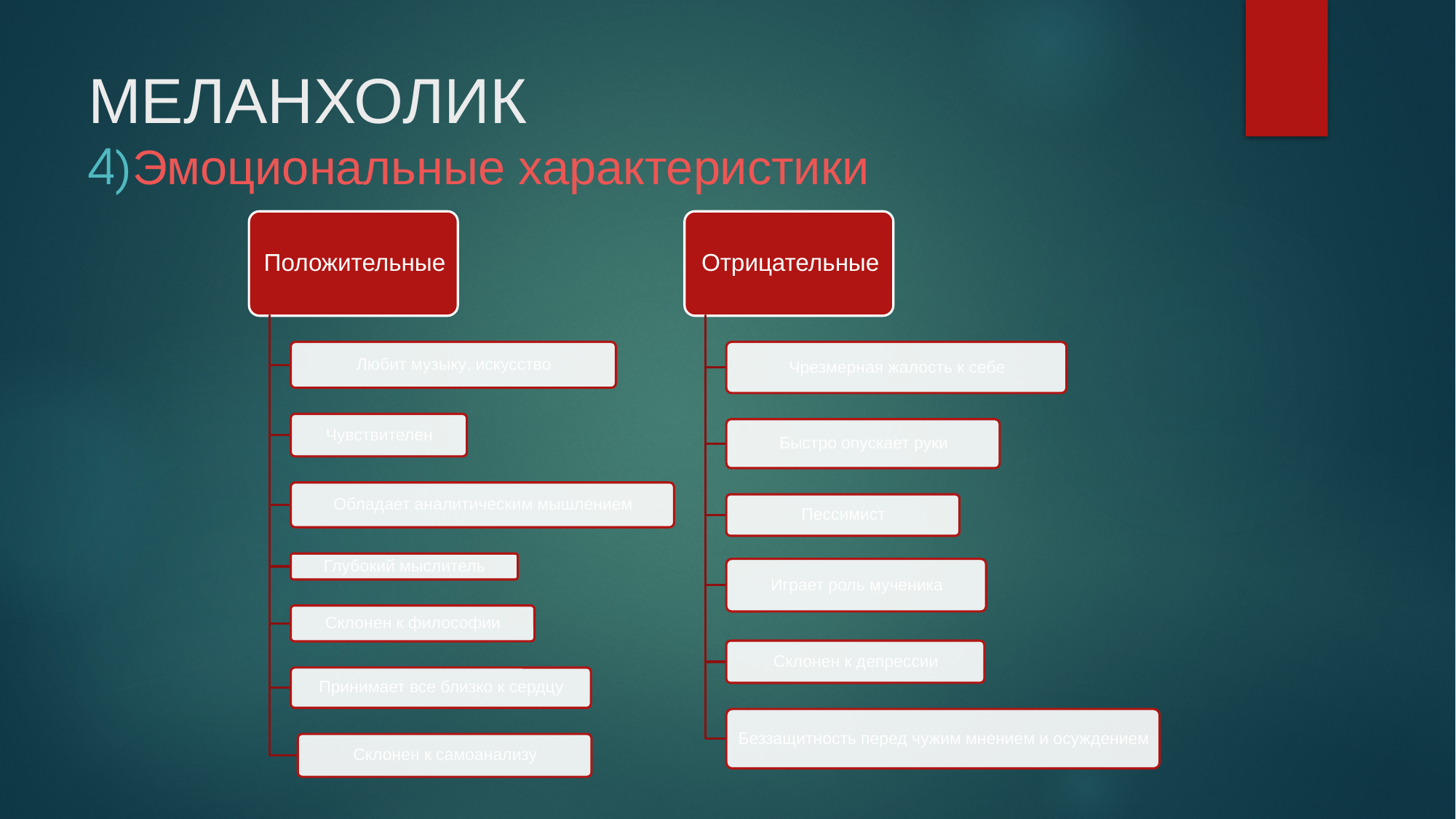

# МЕЛАНХОЛИК 4)Эмоциональные характеристики
Положительные
Любит музыку, искусство
Чувствителен
Обладает аналитическим мышлением
Глубокий мыслитель
Склонен к философии
Принимает все близко к сердцу
Склонен к самоанализу
Отрицательные
Чрезмерная жалость к себе
Быстро опускает руки
Пессимист
Играет роль мученика
Склонен к депрессии
Беззащитность перед чужим мнением и осуждением